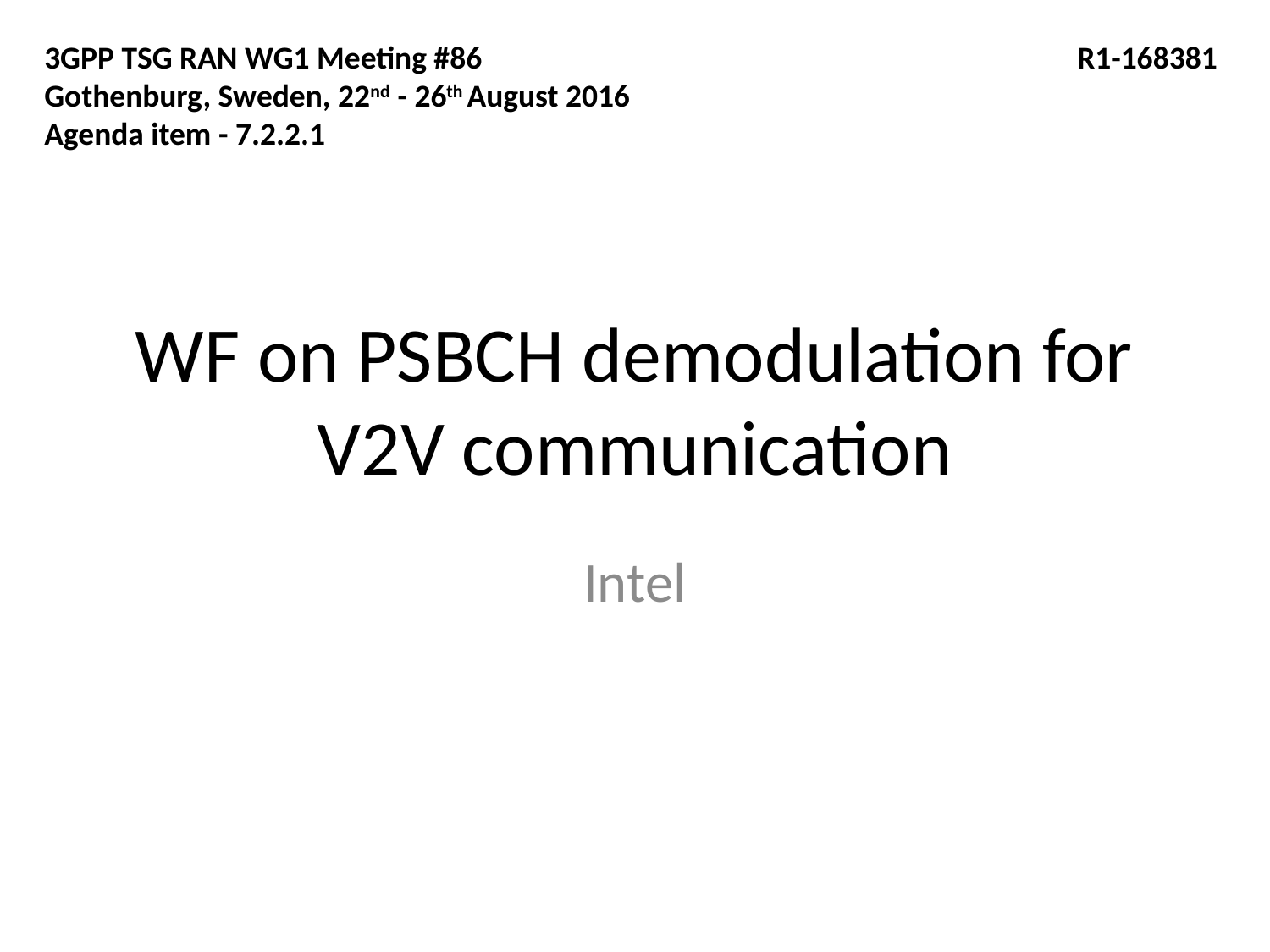

3GPP TSG RAN WG1 Meeting #86				                    R1-168381
Gothenburg, Sweden, 22nd - 26th August 2016
Agenda item - 7.2.2.1
# WF on PSBCH demodulation for V2V communication
Intel